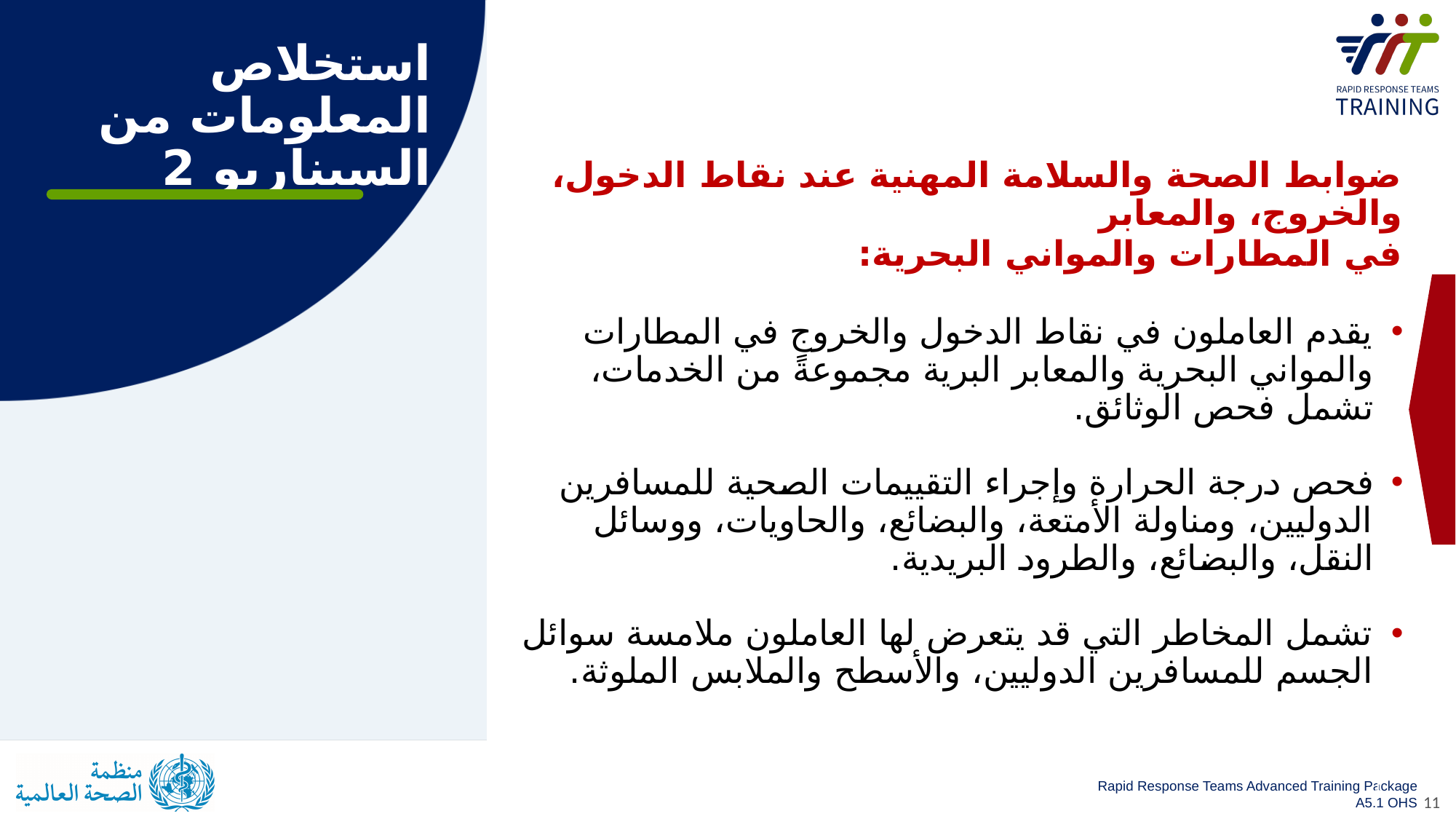

# استخلاص المعلومات من السيناريو 2
ضوابط الصحة والسلامة المهنية عند نقاط الدخول، والخروج، والمعابر
في المطارات والمواني البحرية:

يقدم العاملون في نقاط الدخول والخروج في المطارات والمواني البحرية والمعابر البرية مجموعةً من الخدمات، تشمل فحص الوثائق.

فحص درجة الحرارة وإجراء التقييمات الصحية للمسافرين الدوليين، ومناولة الأمتعة، والبضائع، والحاويات، ووسائل النقل، والبضائع، والطرود البريدية.

تشمل المخاطر التي قد يتعرض لها العاملون ملامسة سوائل الجسم للمسافرين الدوليين، والأسطح والملابس الملوثة.

11